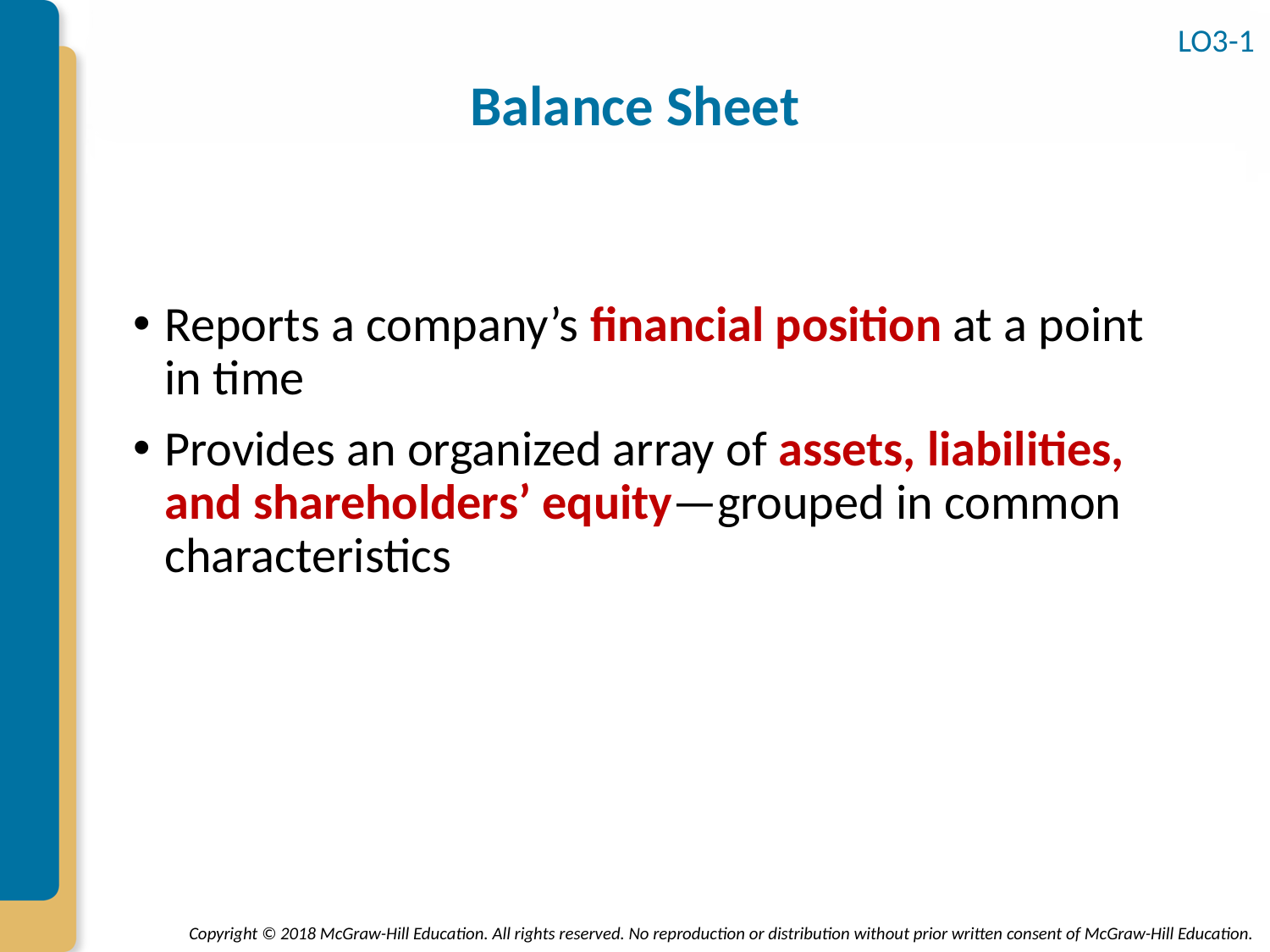

# Balance Sheet
LO3-1
Reports a company’s financial position at a point in time
Provides an organized array of assets, liabilities, and shareholders’ equity—grouped in common characteristics